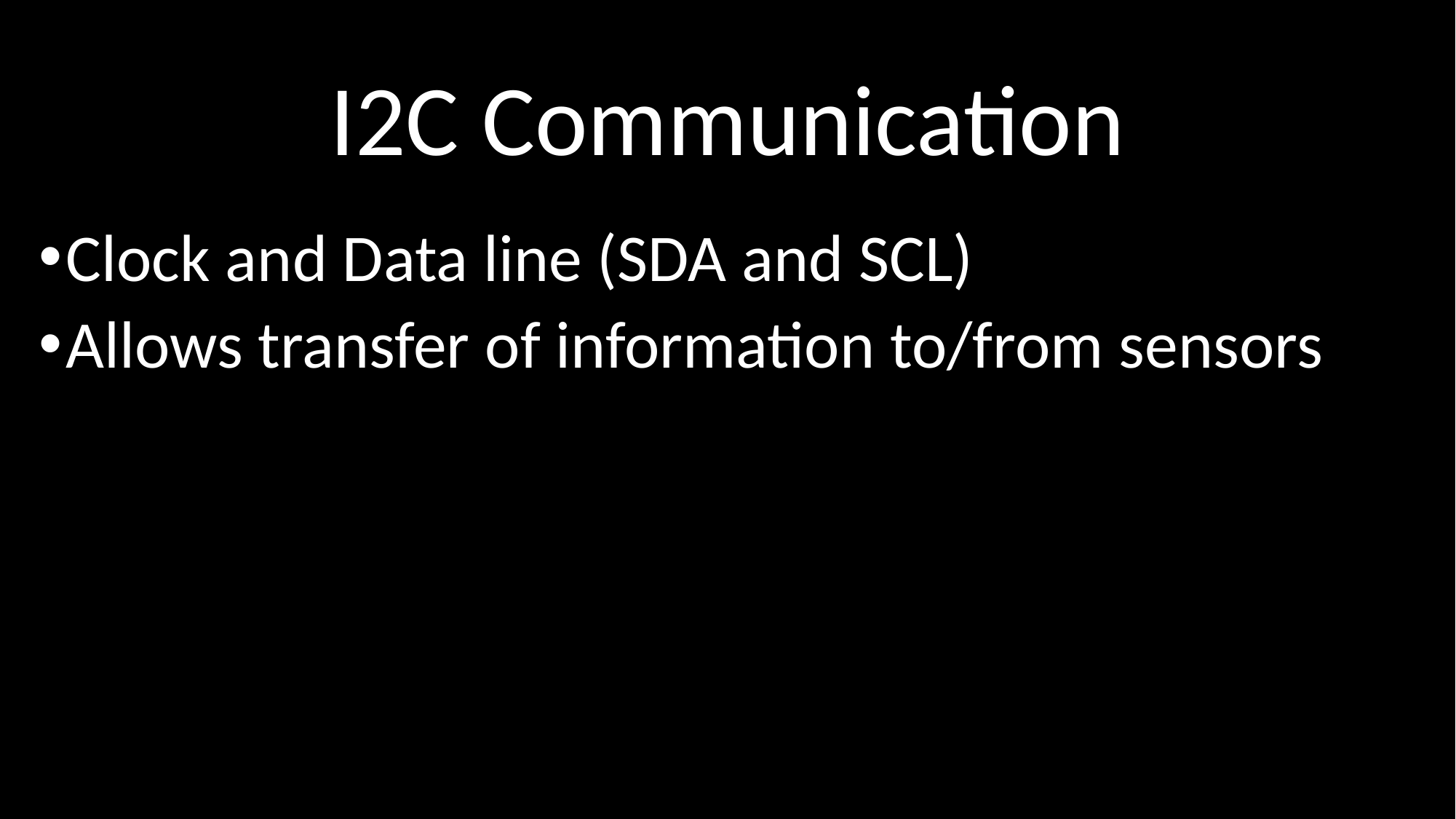

# I2C Communication
Clock and Data line (SDA and SCL)
Allows transfer of information to/from sensors